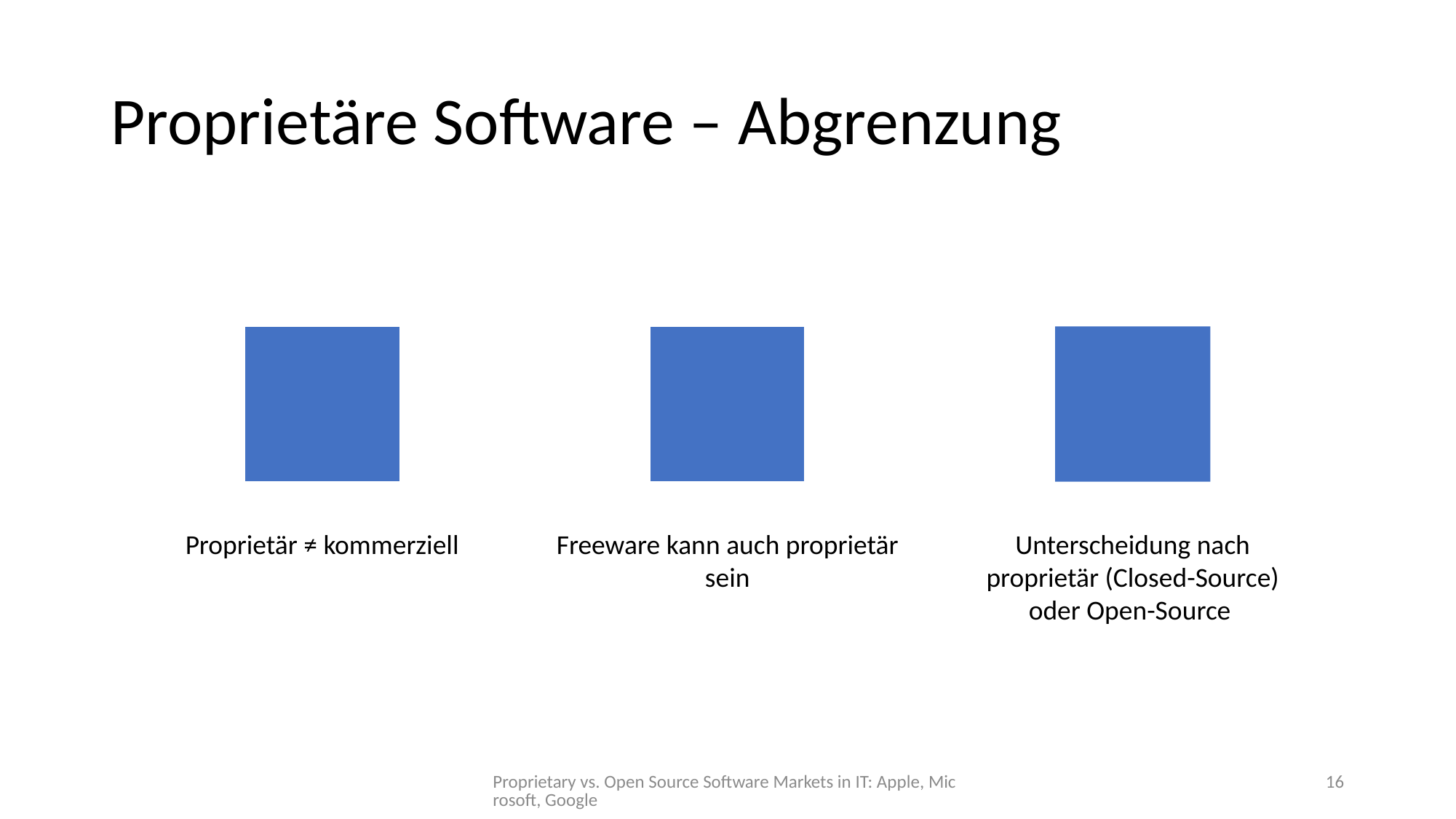

# Proprietäre Software – Abgrenzung
Proprietär ≠ kommerziell
Freeware kann auch proprietär sein
Unterscheidung nach proprietär (Closed-Source) oder Open-Source
Proprietary vs. Open Source Software Markets in IT: Apple, Microsoft, Google
16